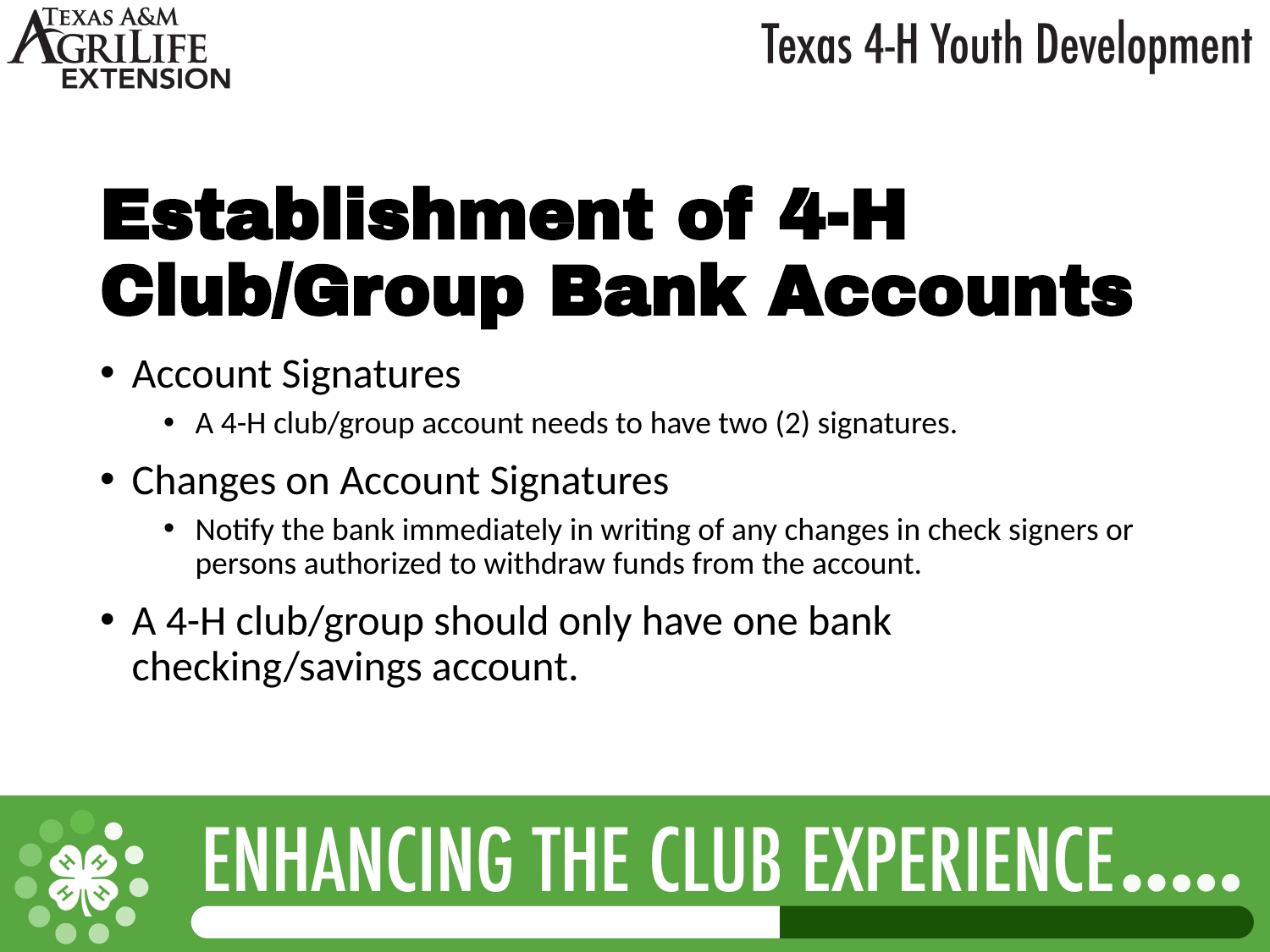

# Establishment of 4-H Club/Group Bank Accounts
Account Signatures
A 4-H club/group account needs to have two (2) signatures.
Changes on Account Signatures
Notify the bank immediately in writing of any changes in check signers or persons authorized to withdraw funds from the account.
A 4-H club/group should only have one bank checking/savings account.